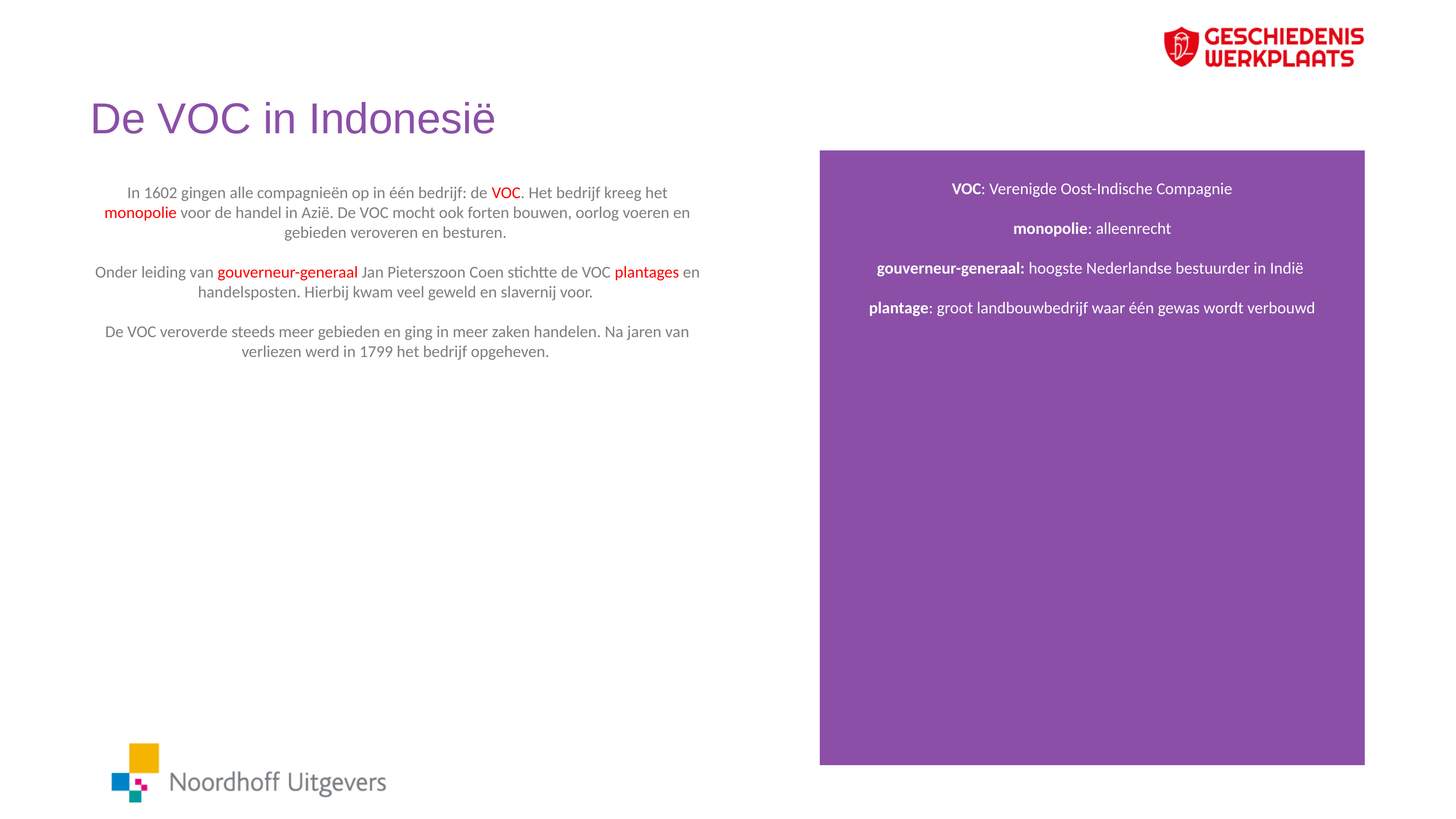

# De VOC in Indonesië
VOC: Verenigde Oost-Indische Compagnie

monopolie: alleenrecht

gouverneur-generaal: hoogste Nederlandse bestuurder in Indië

plantage: groot landbouwbedrijf waar één gewas wordt verbouwd

In 1602 gingen alle compagnieën op in één bedrijf: de VOC. Het bedrijf kreeg het monopolie voor de handel in Azië. De VOC mocht ook forten bouwen, oorlog voeren en gebieden veroveren en besturen.

Onder leiding van gouverneur-generaal Jan Pieterszoon Coen stichtte de VOC plantages en handelsposten. Hierbij kwam veel geweld en slavernij voor.

De VOC veroverde steeds meer gebieden en ging in meer zaken handelen. Na jaren van verliezen werd in 1799 het bedrijf opgeheven.